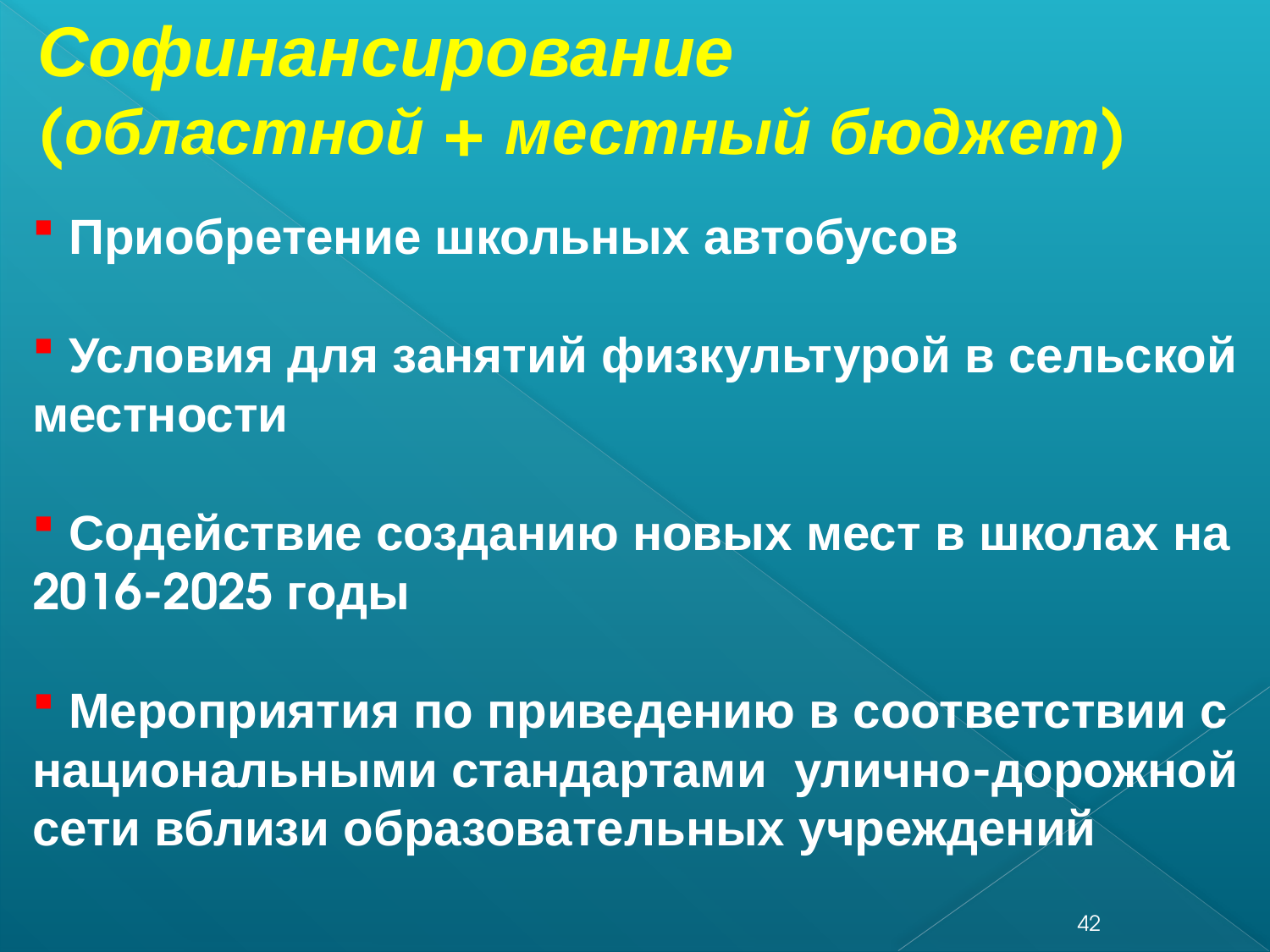

Софинансирование
(областной + местный бюджет)
 Приобретение школьных автобусов

 Условия для занятий физкультурой в сельской местности

 Содействие созданию новых мест в школах на 2016-2025 годы

 Мероприятия по приведению в соответствии с национальными стандартами  улично-дорожной сети вблизи образовательных учреждений
42